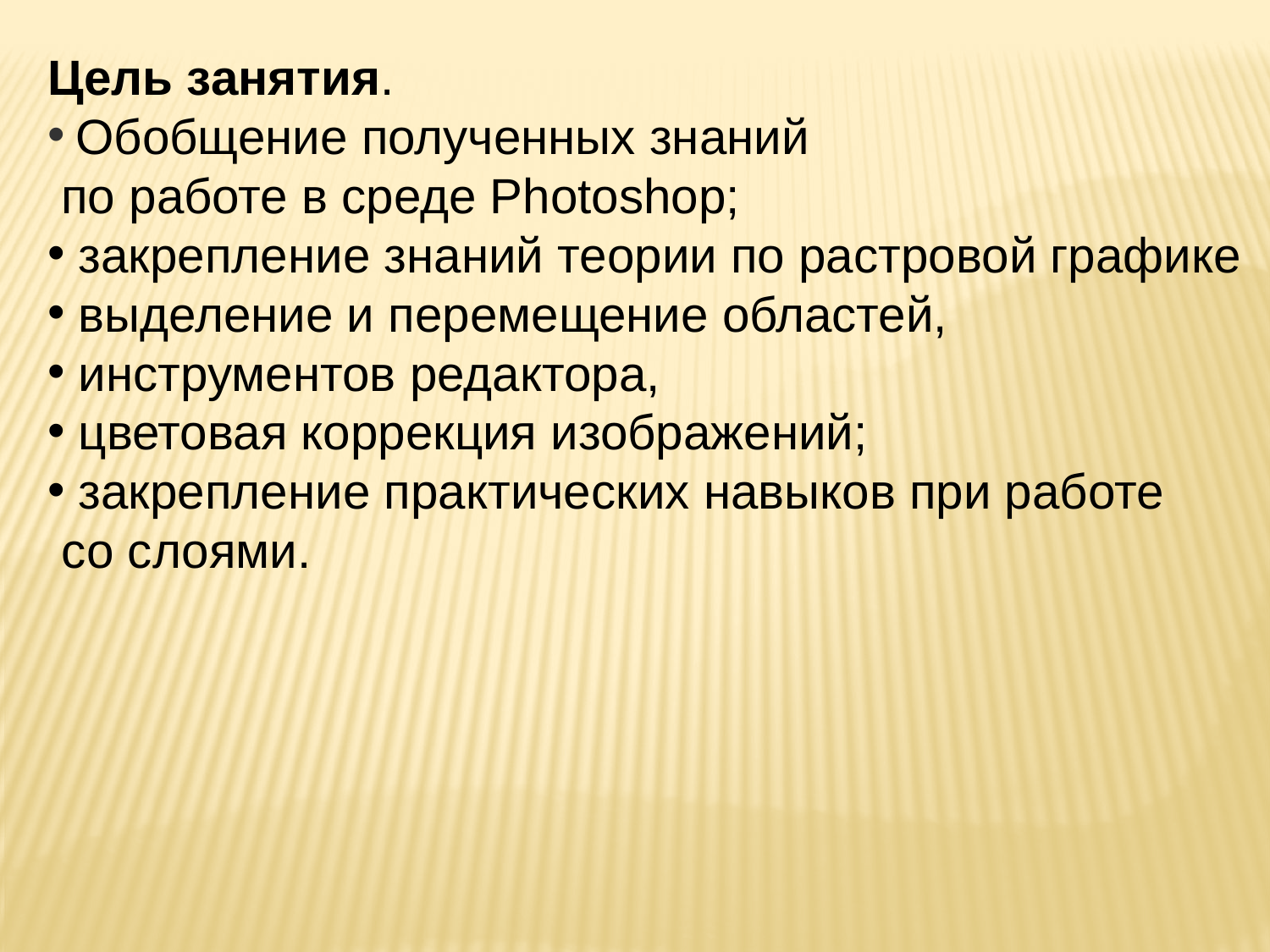

Цель занятия.
 Обобщение полученных знаний
 по работе в среде Photoshop;
 закрепление знаний теории по растровой графике
 выделение и перемещение областей,
 инструментов редактора,
 цветовая коррекция изображений;
 закрепление практических навыков при работе
 со слоями.